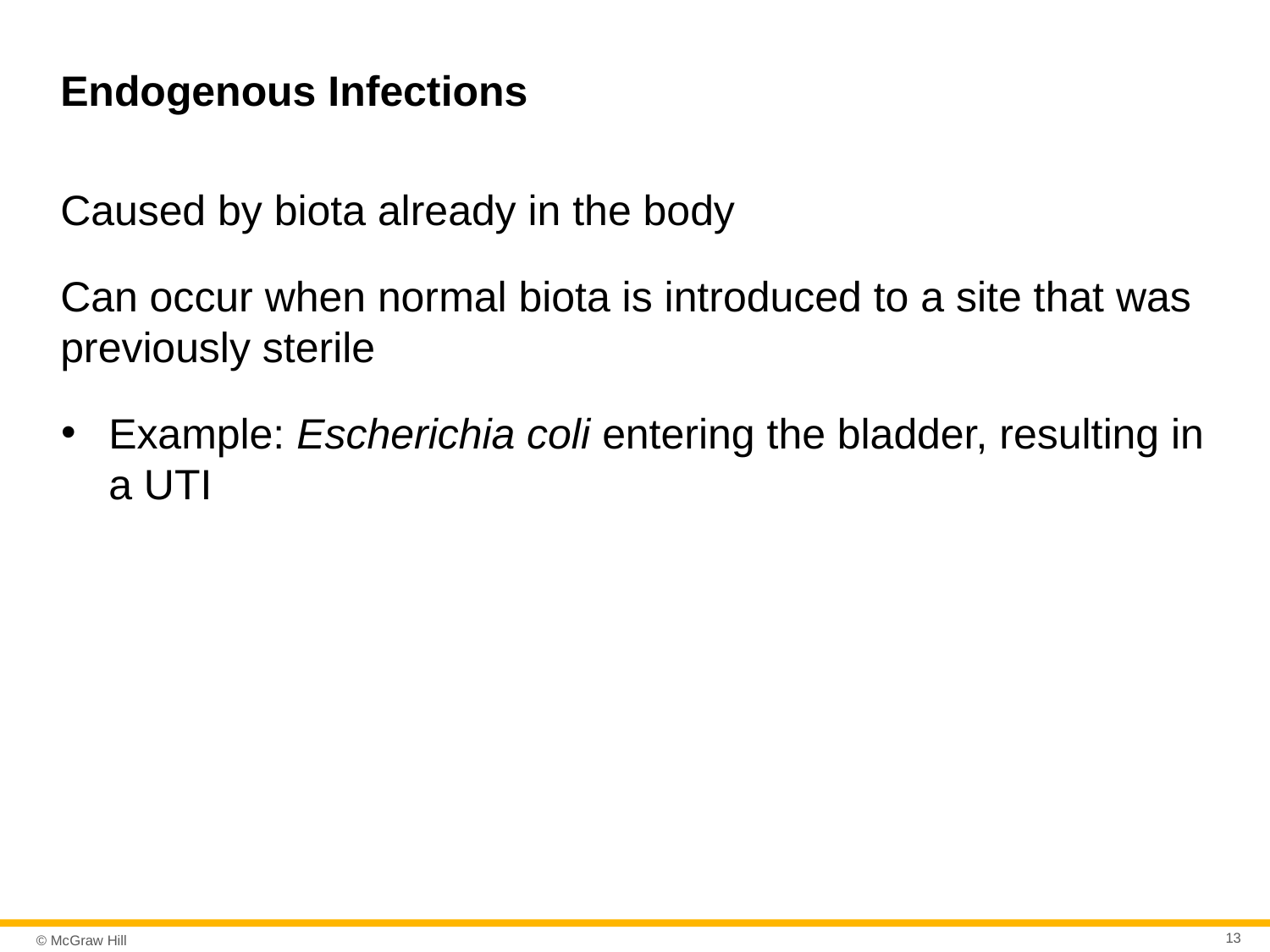

# Endogenous Infections
Caused by biota already in the body
Can occur when normal biota is introduced to a site that was previously sterile
Example: Escherichia coli entering the bladder, resulting in a UTI